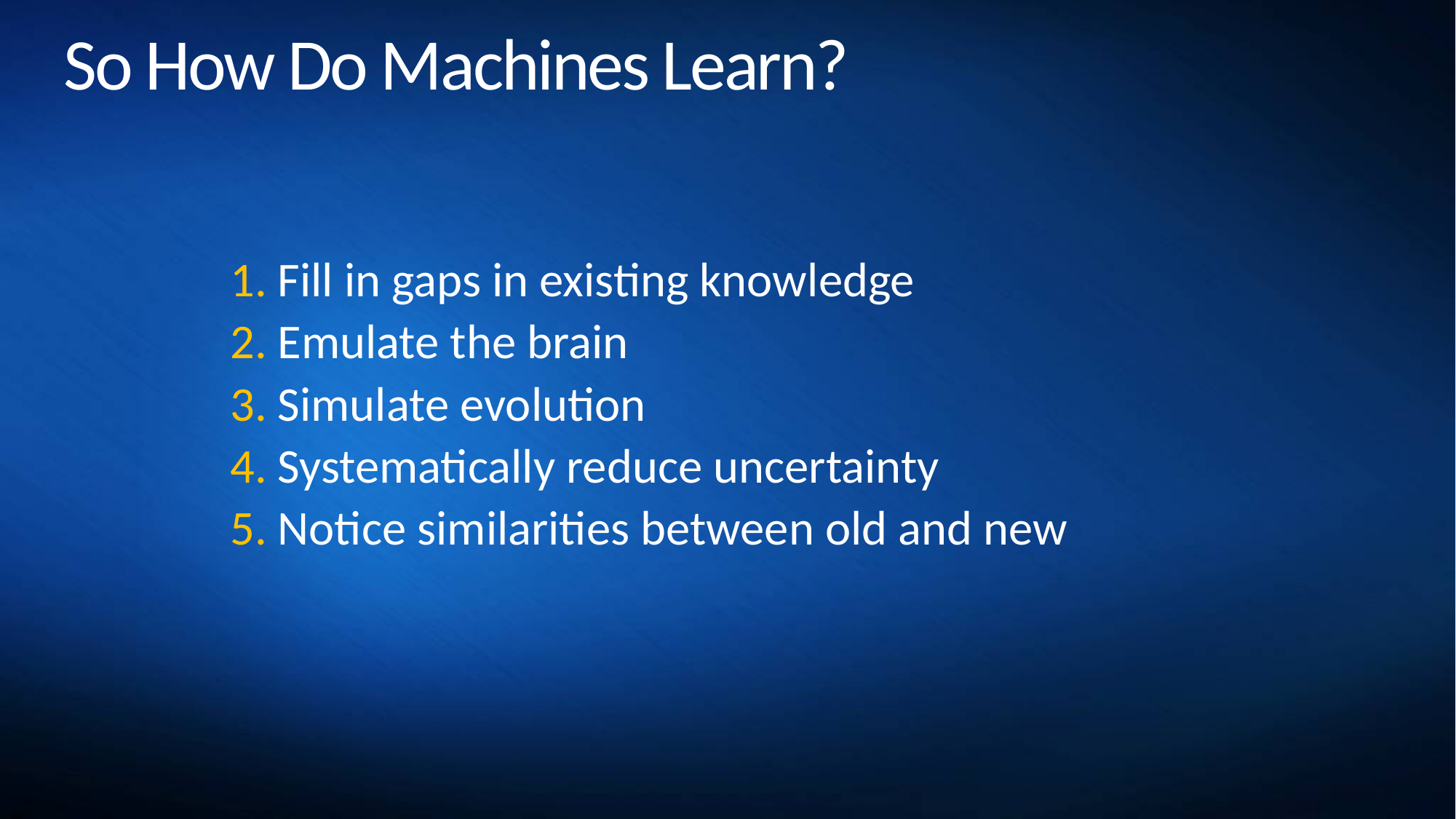

# So How Do Machines Learn?
1. Fill in gaps in existing knowledge
2. Emulate the brain
3. Simulate evolution
4. Systematically reduce uncertainty
5. Notice similarities between old and new